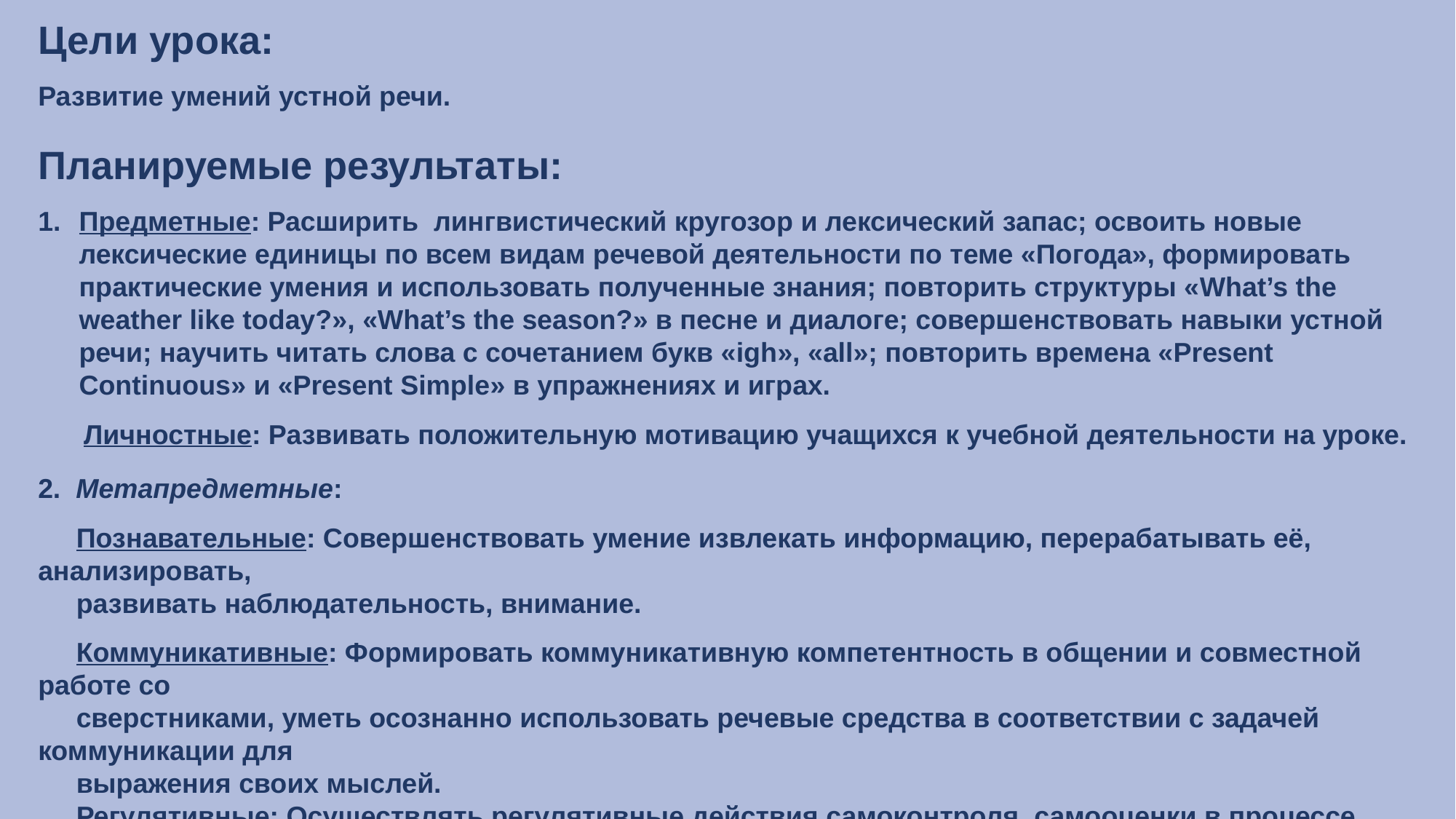

Цели урока:

Развитие умений устной речи.

Планируемые результаты:

Предметные: Расширить  лингвистический кругозор и лексический запас; освоить новые лексические единицы по всем видам речевой деятельности по теме «Погода», формировать практические умения и использовать полученные знания; повторить структуры «What’s the weather like today?», «What’s the season?» в песне и диалоге; совершенствовать навыки устной речи; научить читать слова с сочетанием букв «igh», «all»; повторить времена «Present Continuous» и «Present Simple» в упражнениях и играх.

      Личностные: Развивать положительную мотивацию учащихся к учебной деятельности на уроке.

2.  Метапредметные:

     Познавательные: Совершенствовать умение извлекать информацию, перерабатывать её, анализировать,
     развивать наблюдательность, внимание.

     Коммуникативные: Формировать коммуникативную компетентность в общении и совместной работе со
     сверстниками, уметь осознанно использовать речевые средства в соответствии с задачей коммуникации для
     выражения своих мыслей.
     Регулятивные: Осуществлять регулятивные действия самоконтроля, самооценки в процессе коммуникативной
     деятельности на иностранном языке.